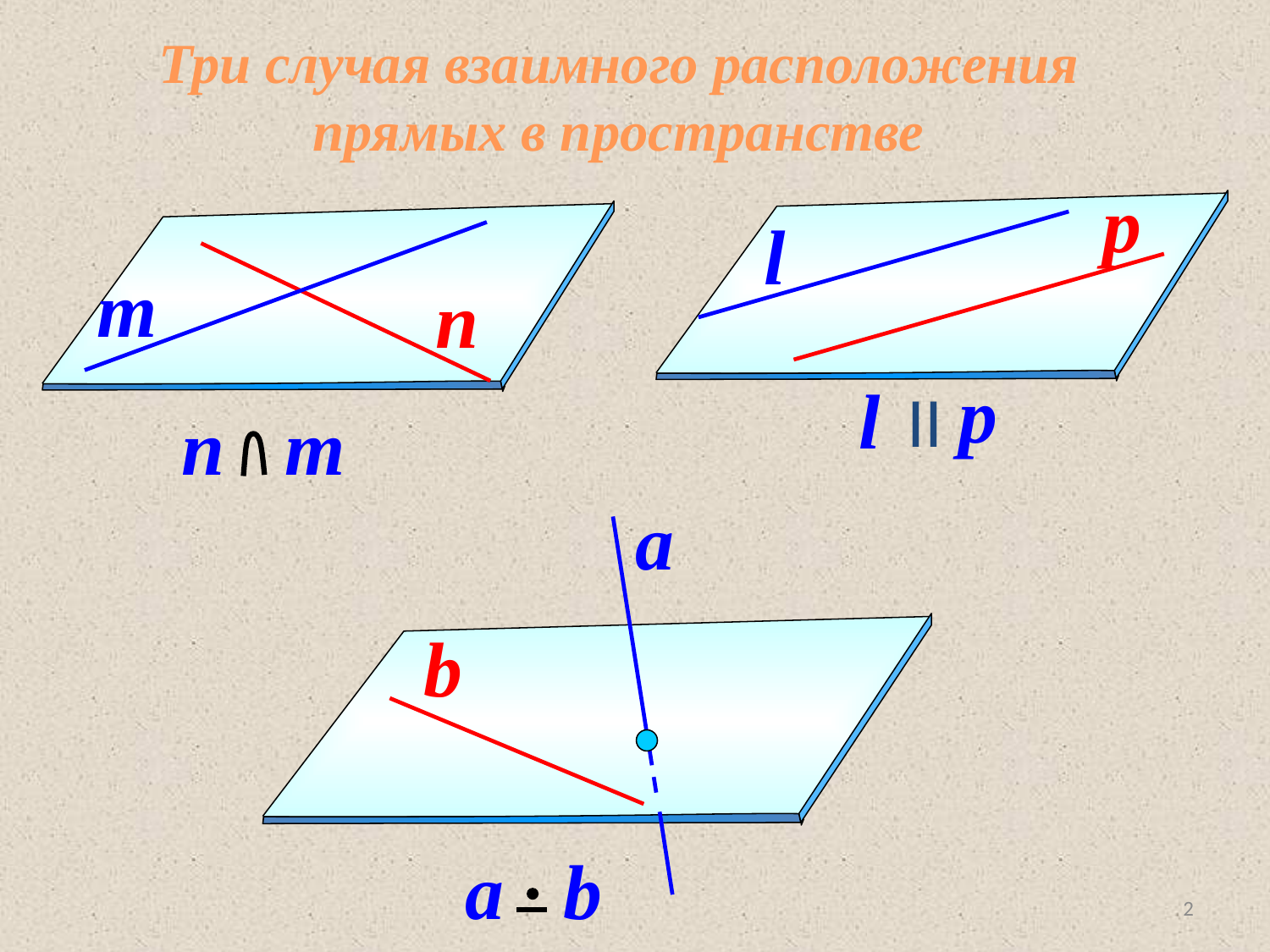

Три случая взаимного расположения прямых в пространстве
p

l

m

n
p
l
II
n
m

a

b

a   b

2